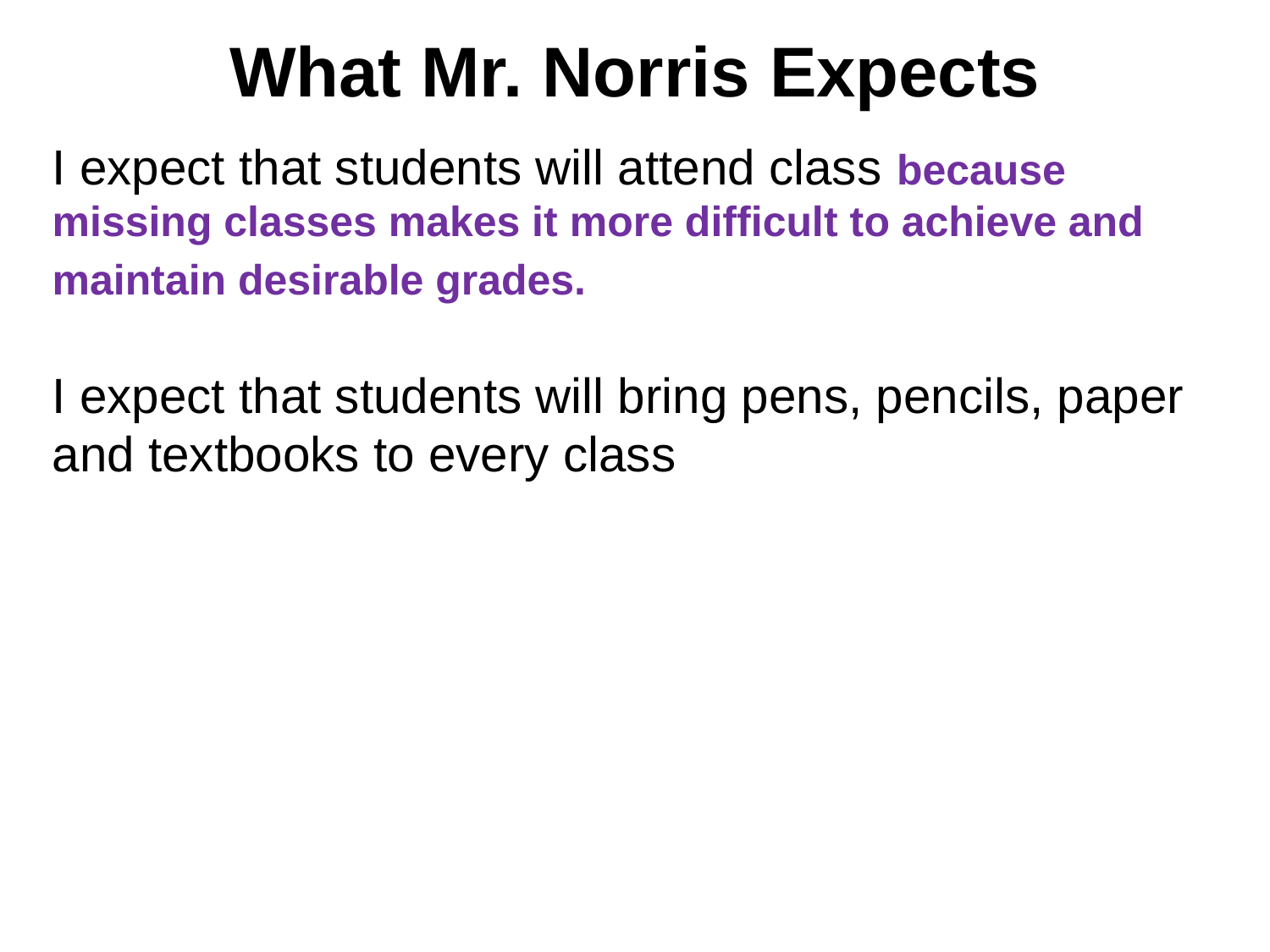

What Mr. Norris Expects
I expect that students will attend class because missing classes makes it more difficult to achieve and maintain desirable grades.

I expect that students will bring pens, pencils, paper and textbooks to every class